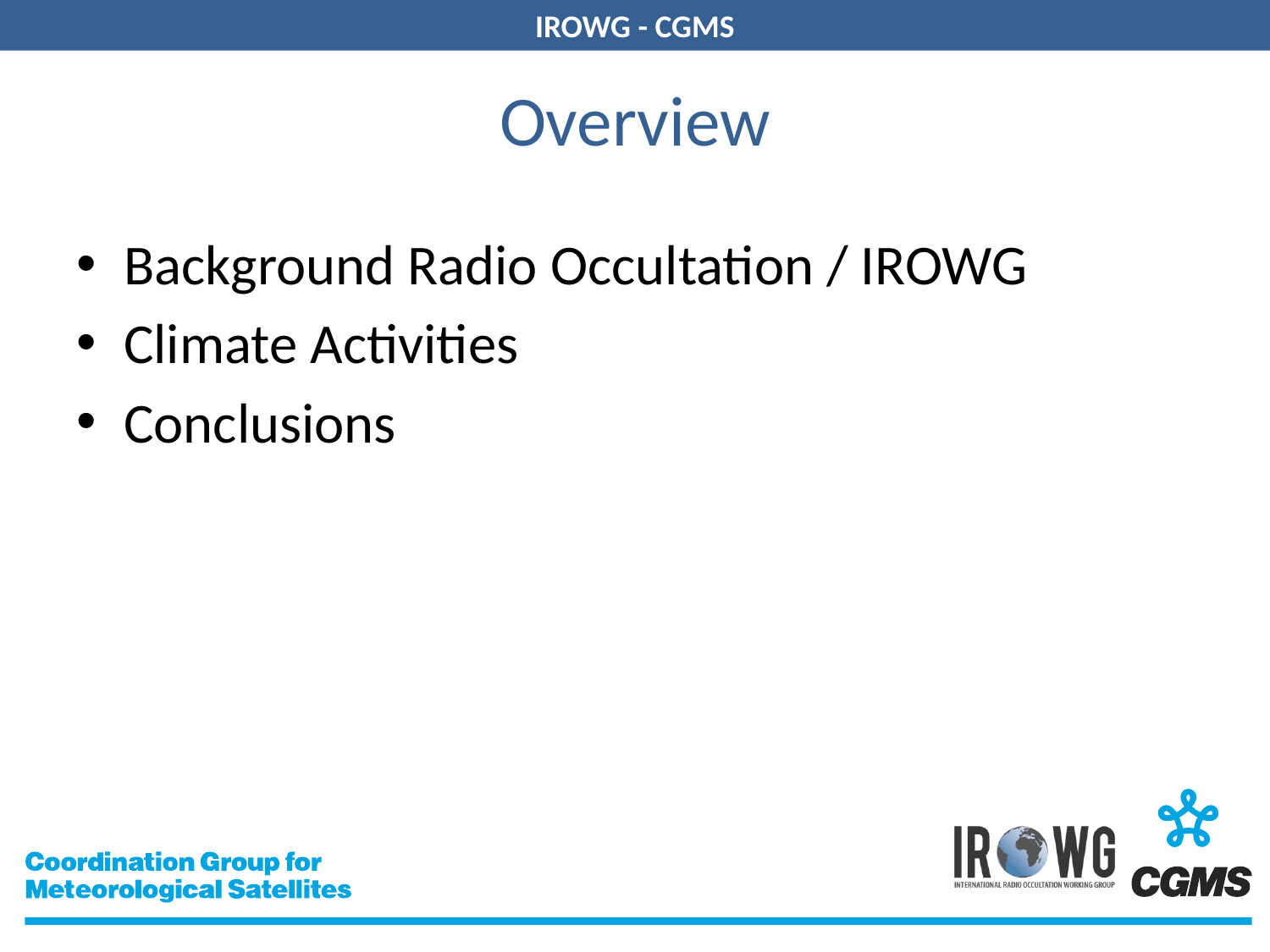

# Overview
Background Radio Occultation / IROWG
Climate Activities
Conclusions